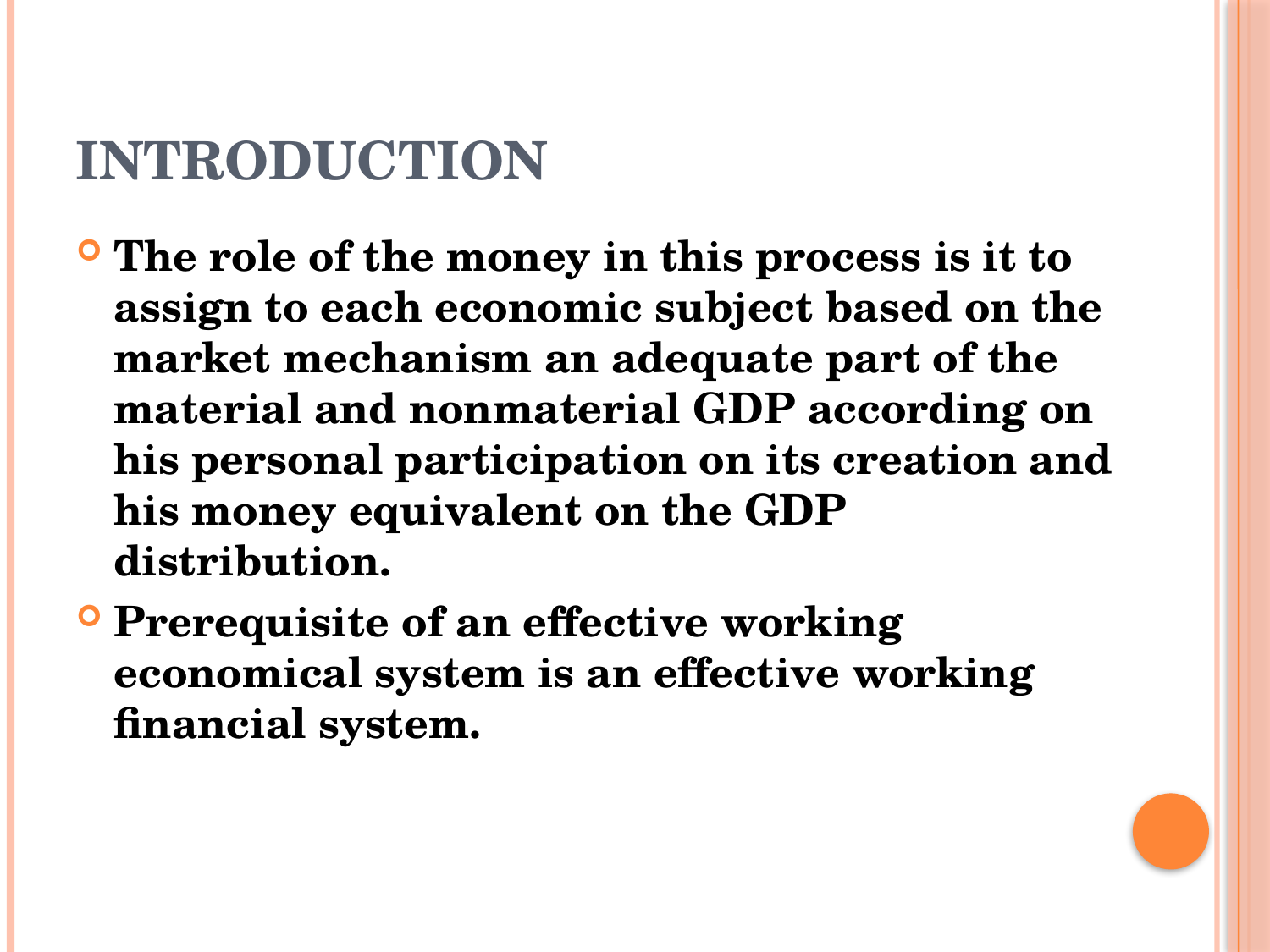

# Introduction
The role of the money in this process is it to assign to each economic subject based on the market mechanism an adequate part of the material and nonmaterial GDP according on his personal participation on its creation and his money equivalent on the GDP distribution.
Prerequisite of an effective working economical system is an effective working financial system.